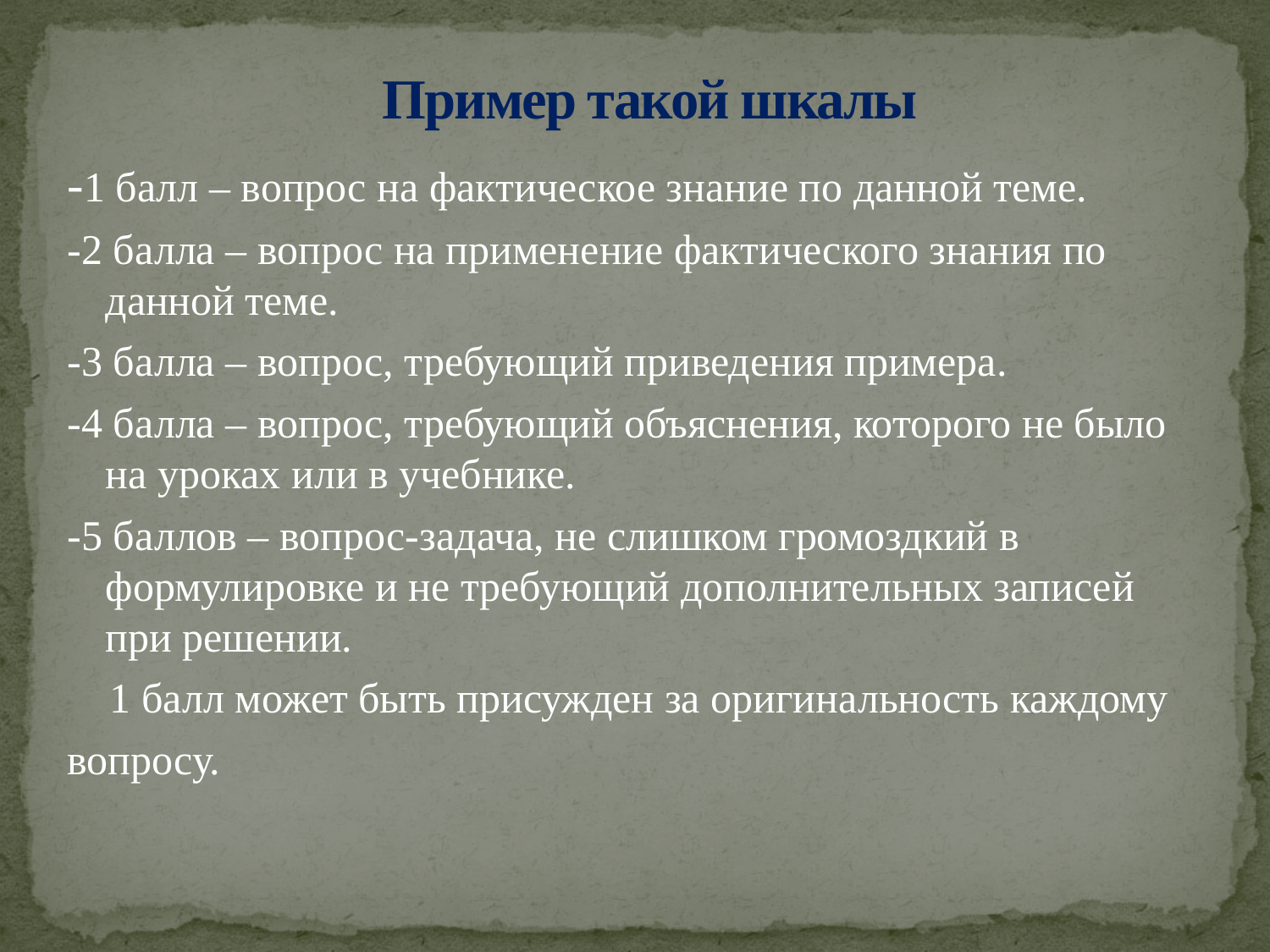

# Пример такой шкалы
-1 балл – вопрос на фактическое знание по данной теме.
-2 балла – вопрос на применение фактического знания по данной теме.
-3 балла – вопрос, требующий приведения примера.
-4 балла – вопрос, требующий объяснения, которого не было на уроках или в учебнике.
-5 баллов – вопрос-задача, не слишком громоздкий в формулировке и не требующий дополнительных записей при решении.
    1 балл может быть присужден за оригинальность каждому
вопросу.